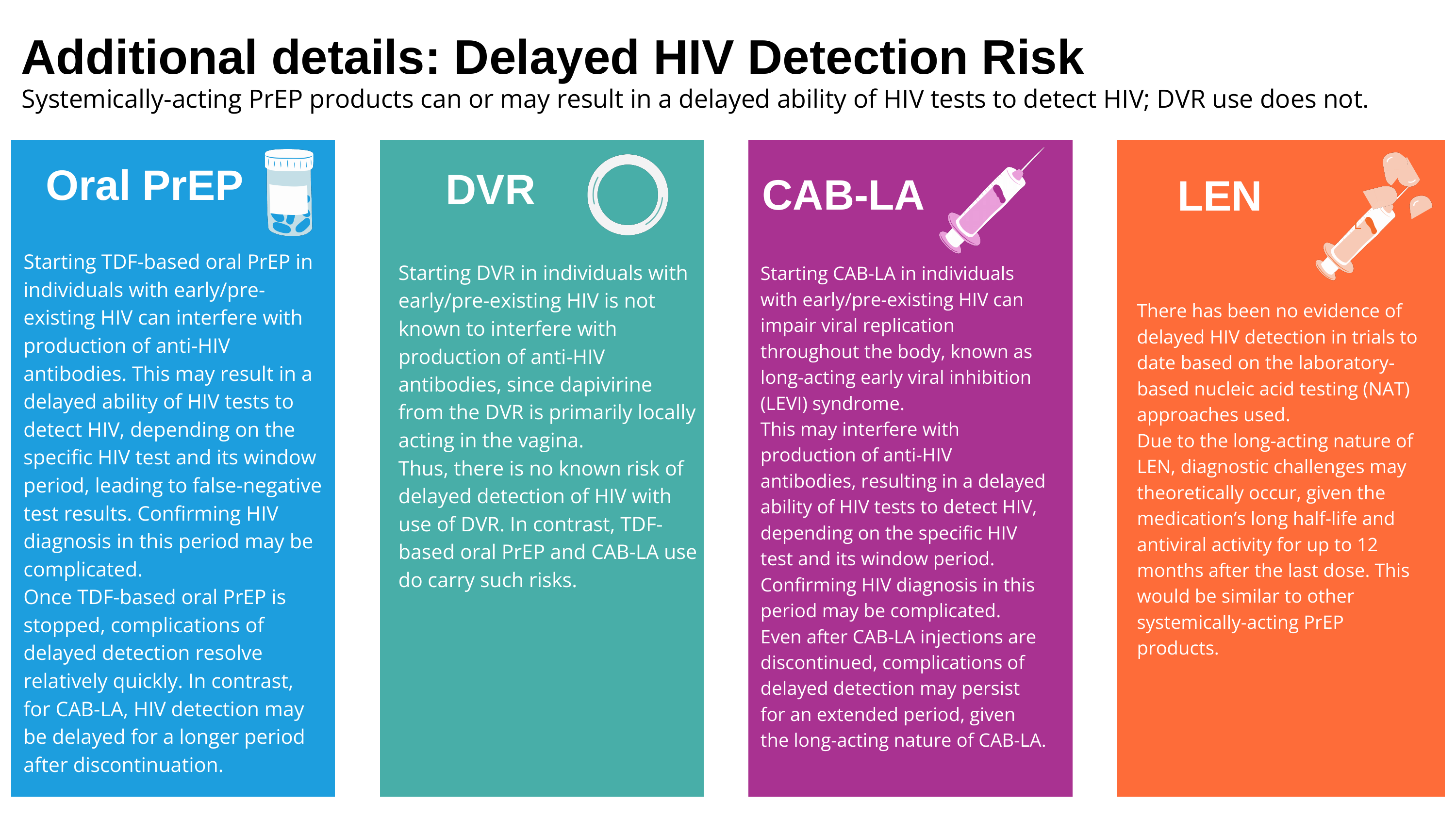

Additional details: Delayed HIV Detection Risk
Systemically-acting PrEP products can or may result in a delayed ability of HIV tests to detect HIV; DVR use does not.

DVR

CAB-LA
C

Oral PrEP

LEN

L
Starting TDF-based oral PrEP in individuals with early/pre-existing HIV can interfere with production of anti-HIV antibodies. This may result in a delayed ability of HIV tests to detect HIV, depending on the specific HIV test and its window period, leading to false-negative test results. Confirming HIV diagnosis in this period may be complicated.
Once TDF-based oral PrEP is stopped, complications of delayed detection resolve relatively quickly. In contrast, for CAB-LA, HIV detection may be delayed for a longer period after discontinuation.
Starting DVR in individuals with early/pre-existing HIV is not known to interfere with production of anti-HIV antibodies, since dapivirine from the DVR is primarily locally acting in the vagina.
Thus, there is no known risk of delayed detection of HIV with use of DVR. In contrast, TDF-based oral PrEP and CAB-LA use do carry such risks.

Starting CAB-LA in individuals with early/pre-existing HIV can impair viral replication throughout the body, known as long-acting early viral inhibition (LEVI) syndrome.
This may interfere with production of anti-HIV antibodies, resulting in a delayed ability of HIV tests to detect HIV, depending on the specific HIV test and its window period. Confirming HIV diagnosis in this period may be complicated.
Even after CAB-LA injections are discontinued, complications of delayed detection may persist for an extended period, given the long-acting nature of CAB-LA.

There has been no evidence of delayed HIV detection in trials to date based on the laboratory-based nucleic acid testing (NAT) approaches used.
Due to the long-acting nature of LEN, diagnostic challenges may theoretically occur, given the medication’s long half-life and antiviral activity for up to 12 months after the last dose. This would be similar to other systemically-acting PrEP products.